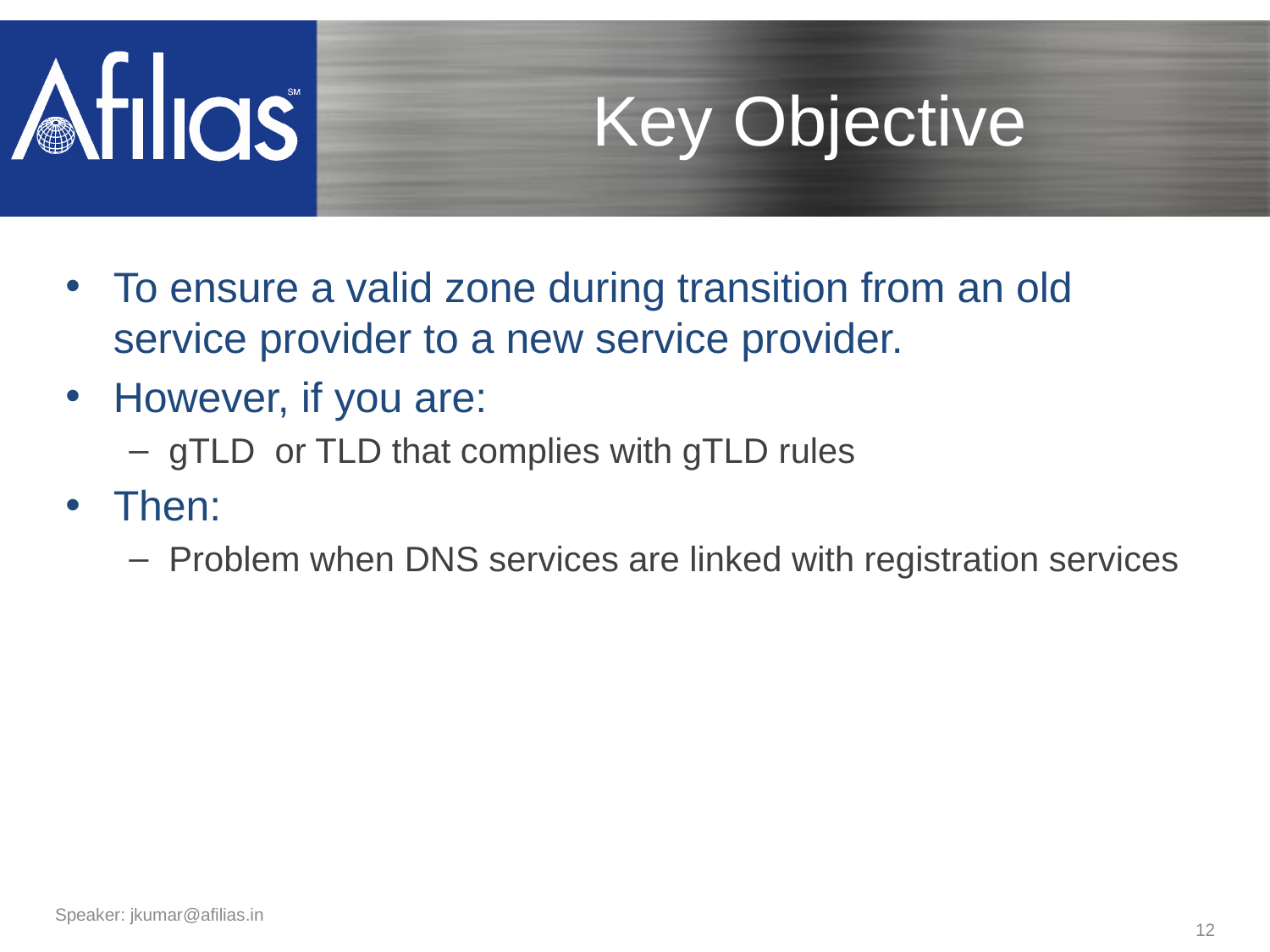

# Key Objective
To ensure a valid zone during transition from an old service provider to a new service provider.
However, if you are:
gTLD  or TLD that complies with gTLD rules
Then:
Problem when DNS services are linked with registration services